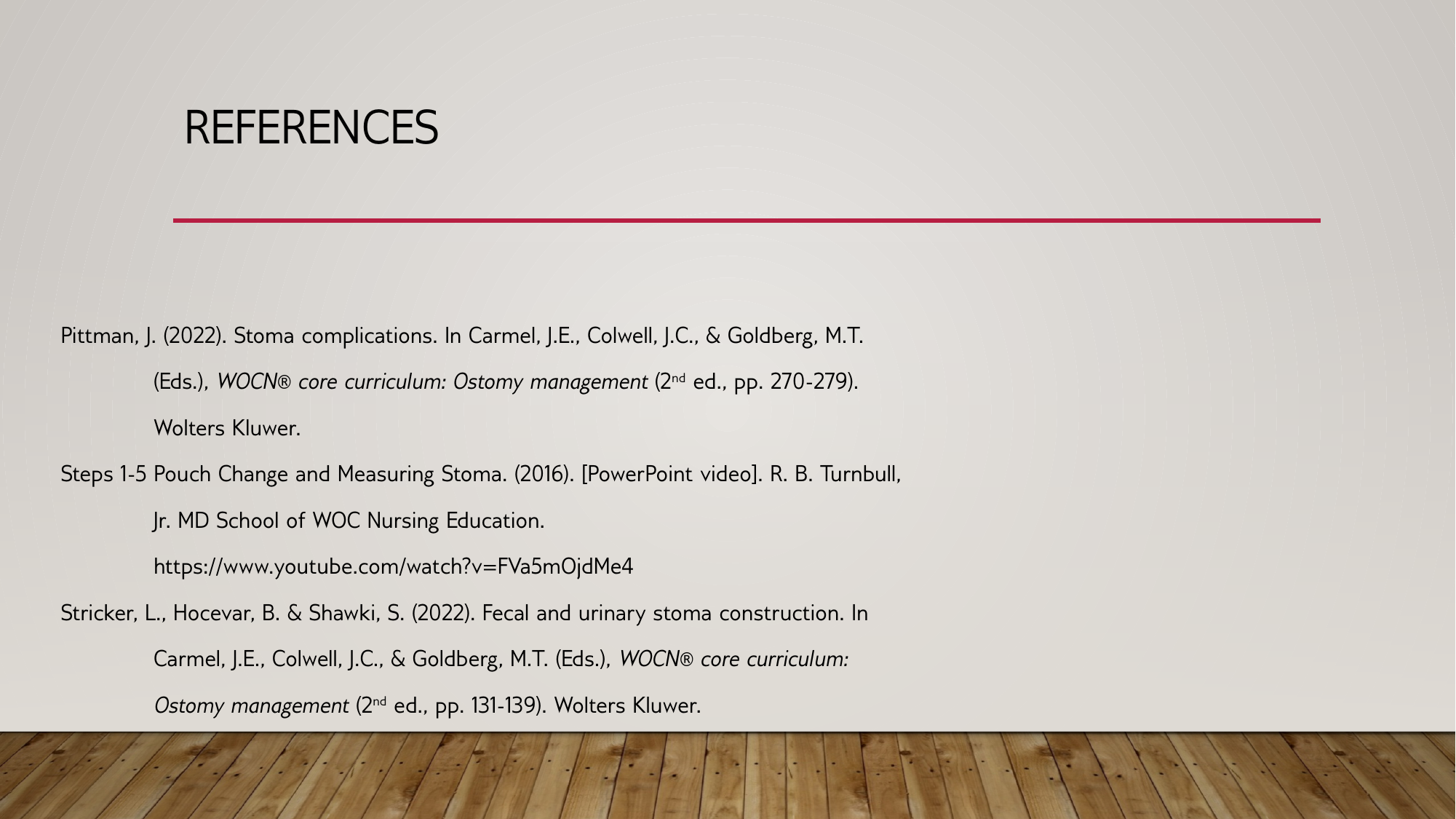

# References
Pittman, J. (2022). Stoma complications. In Carmel, J.E., Colwell, J.C., & Goldberg, M.T.
	(Eds.), WOCN® core curriculum: Ostomy management (2nd ed., pp. 270-279).
	Wolters Kluwer.
Steps 1-5 Pouch Change and Measuring Stoma. (2016). [PowerPoint video]. R. B. Turnbull,
	Jr. MD School of WOC Nursing Education.
	https://www.youtube.com/watch?v=FVa5mOjdMe4
Stricker, L., Hocevar, B. & Shawki, S. (2022). Fecal and urinary stoma construction. In
 	Carmel, J.E., Colwell, J.C., & Goldberg, M.T. (Eds.), WOCN® core curriculum:
	Ostomy management (2nd ed., pp. 131-139). Wolters Kluwer.